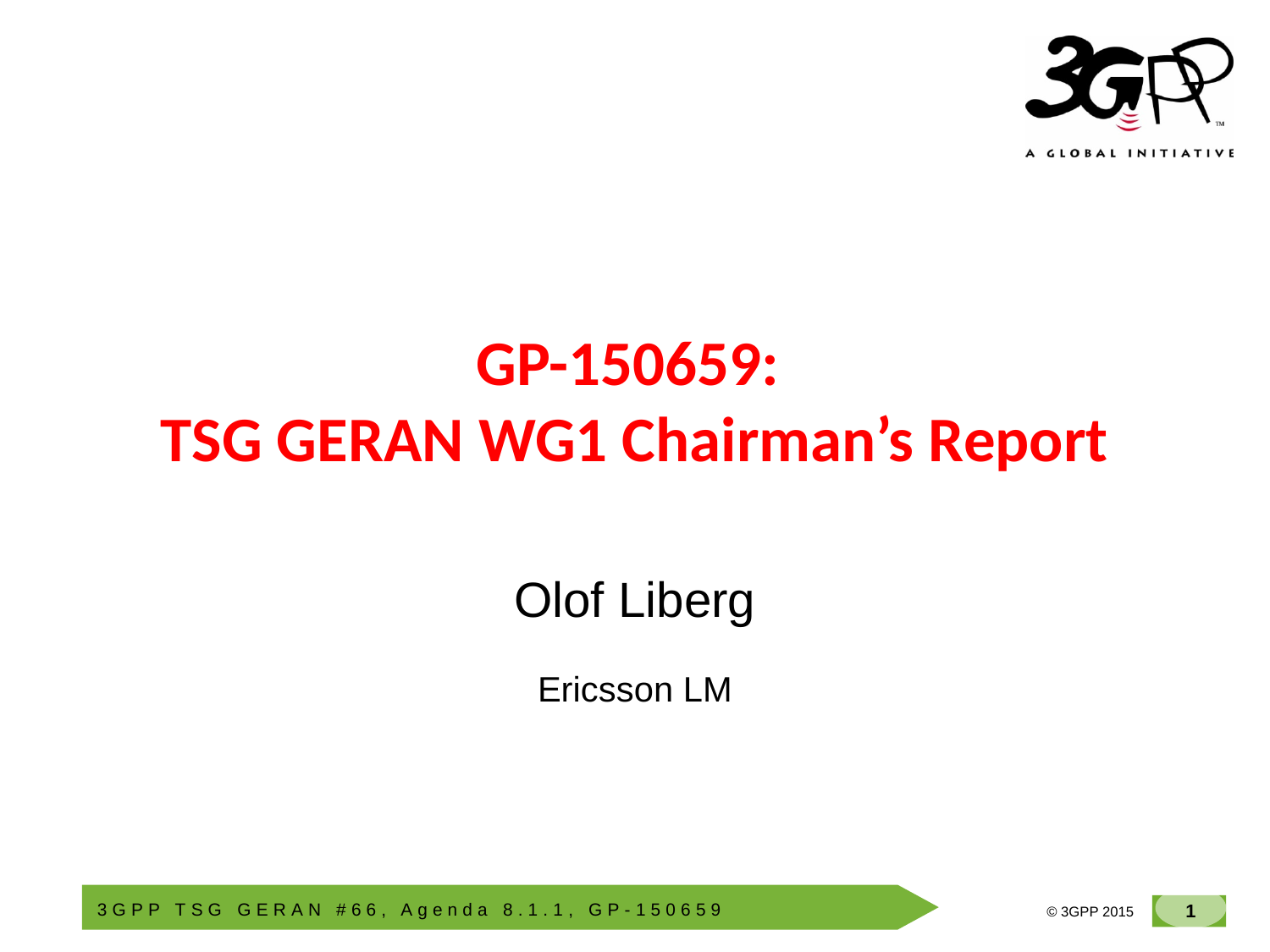

# GP-150659: TSG GERAN WG1 Chairman’s Report
Olof Liberg

Ericsson LM